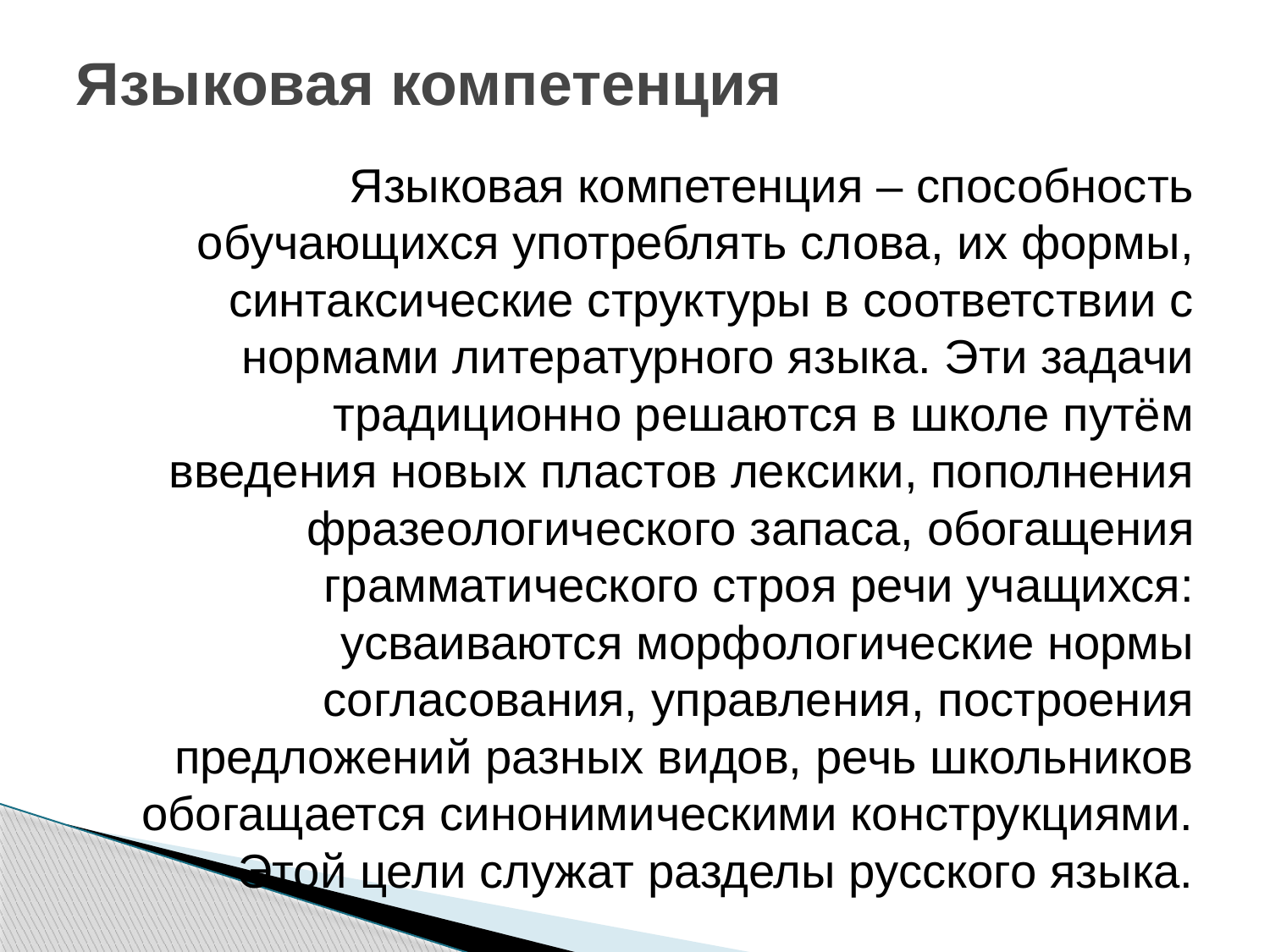

# Языковая компетенция
Языковая компетенция – способность обучающихся употреблять слова, их формы, синтаксические структуры в соответствии с нормами литературного языка. Эти задачи традиционно решаются в школе путём введения новых пластов лексики, пополнения фразеологического запаса, обогащения грамматического строя речи учащихся: усваиваются морфологические нормы согласования, управления, построения предложений разных видов, речь школьников обогащается синонимическими конструкциями. Этой цели служат разделы русского языка.